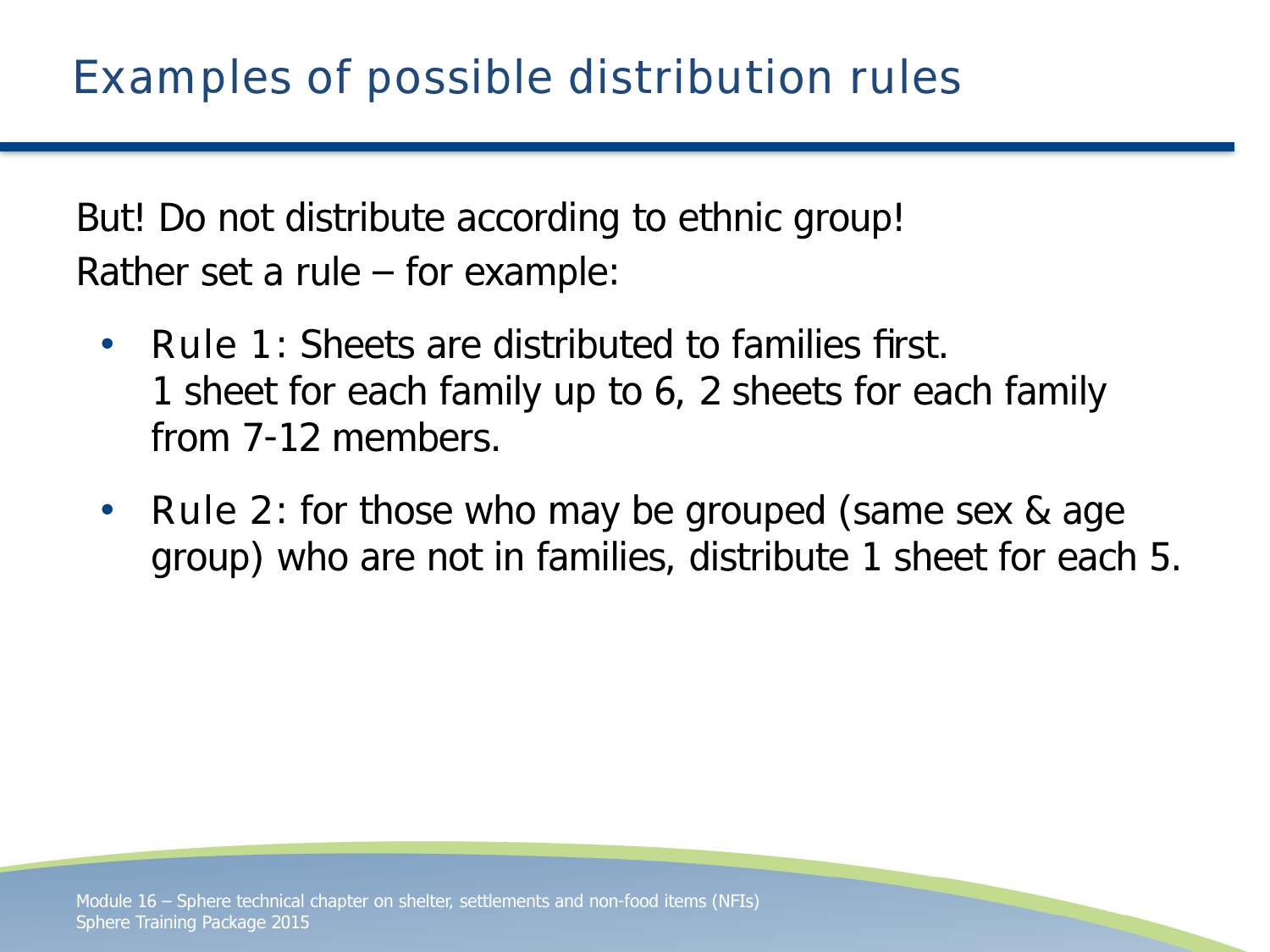

# Examples of possible distribution rules
But! Do not distribute according to ethnic group!
Rather set a rule – for example:
Rule 1: Sheets are distributed to families first.
1 sheet for each family up to 6, 2 sheets for each family from 7-12 members.
Rule 2: for those who may be grouped (same sex & age group) who are not in families, distribute 1 sheet for each 5.
Module 16 – Sphere technical chapter on shelter, settlements and non-food items (NFIs)
Sphere Training Package 2015